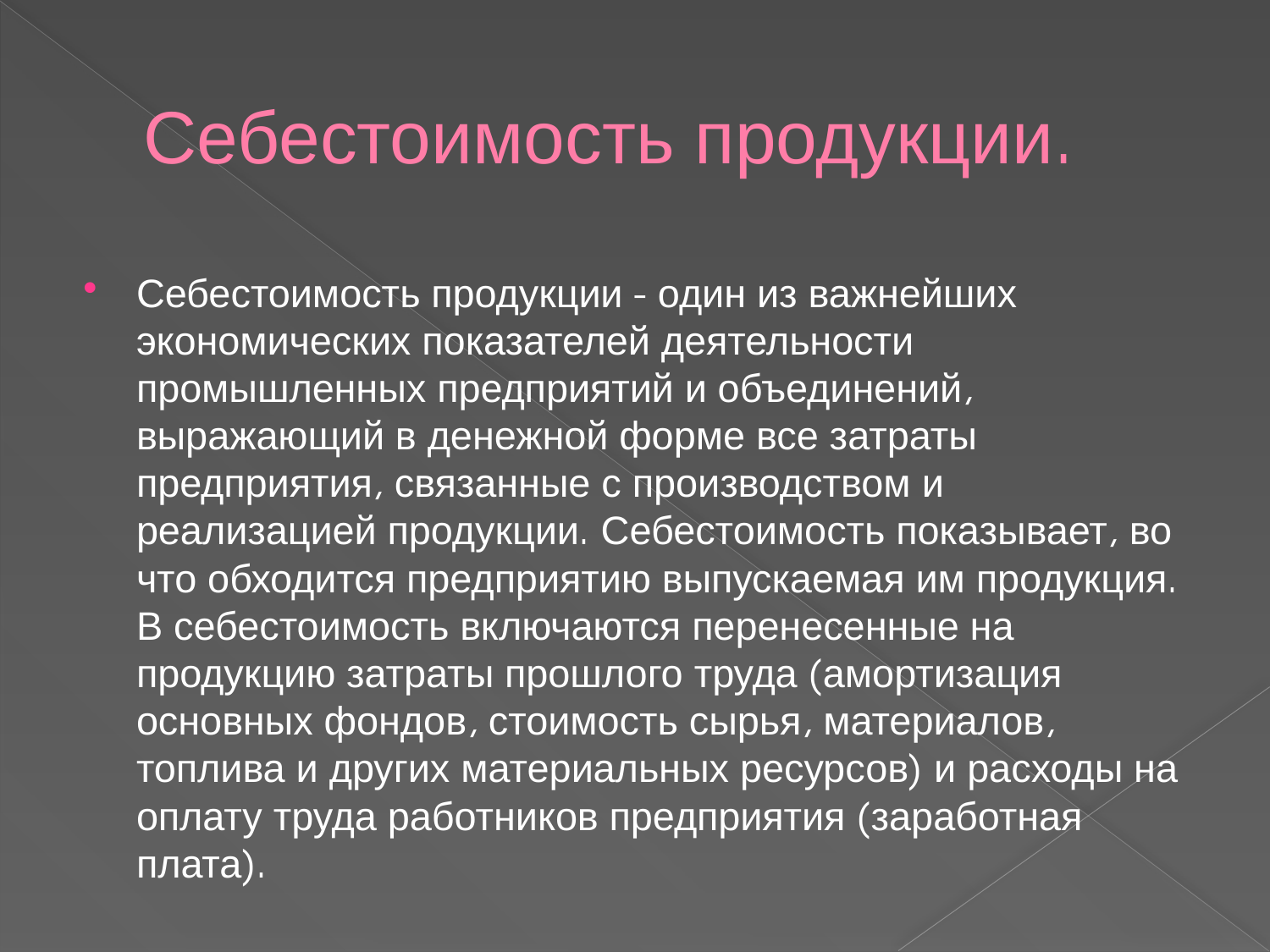

# Себестоимость продукции.
Себестоимость продукции - один из важнейших экономических показателей деятельности промышленных предприятий и объединений, выражающий в денежной форме все затраты предприятия, связанные с производством и реализацией продукции. Себестоимость показывает, во что обходится предприятию выпускаемая им продукция. В себестоимость включаются перенесенные на продукцию затраты прошлого труда (амортизация основных фондов, стоимость сырья, материалов, топлива и других материальных ресурсов) и расходы на оплату труда работников предприятия (заработная плата).